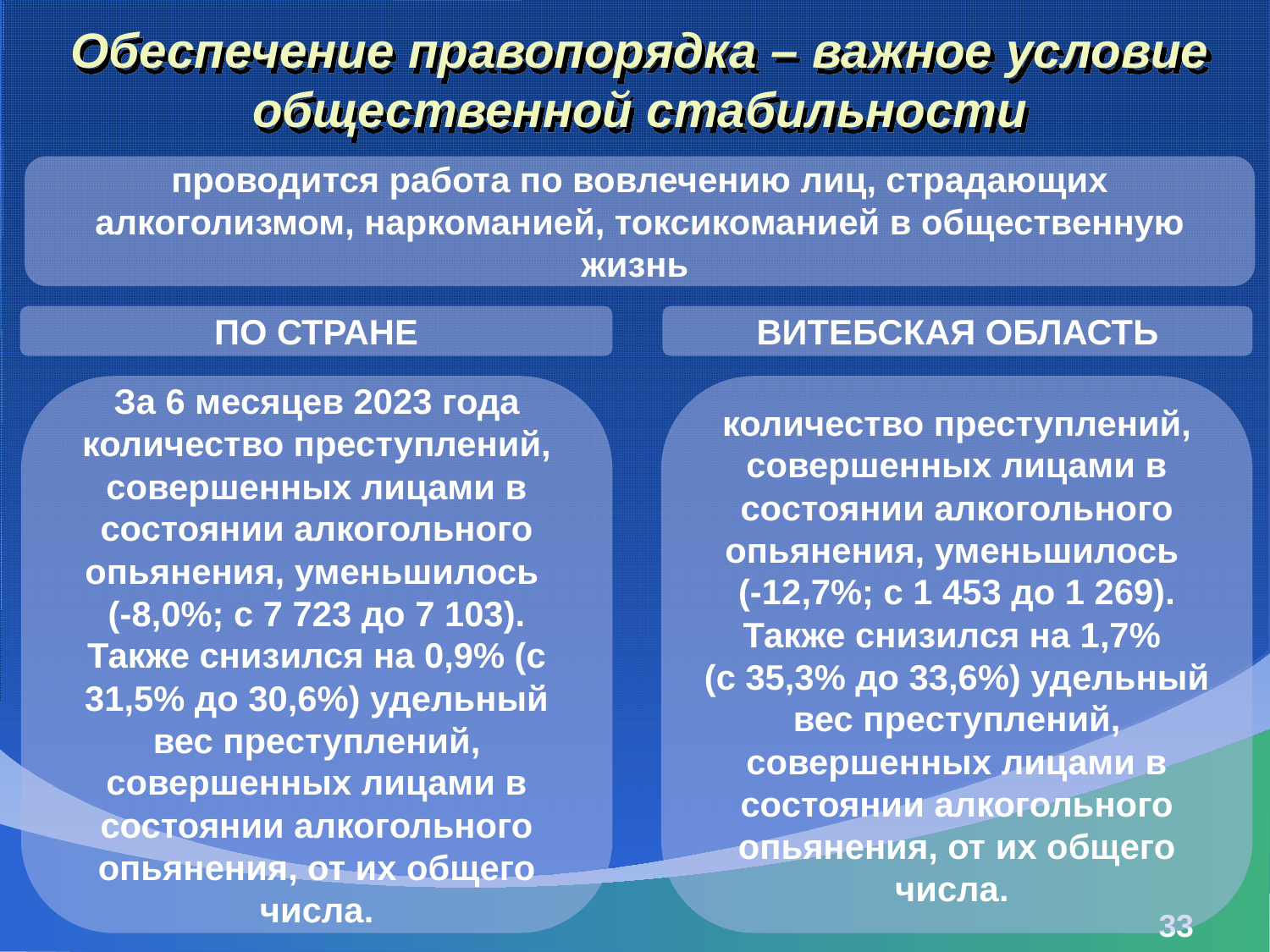

Обеспечение правопорядка – важное условие общественной стабильности
проводится работа по вовлечению лиц, страдающих алкоголизмом, наркоманией, токсикоманией в общественную жизнь
ПО СТРАНЕ
ВИТЕБСКАЯ ОБЛАСТЬ
количество преступлений, совершенных лицами в состоянии алкогольного опьянения, уменьшилось
(-12,7%; с 1 453 до 1 269). Также снизился на 1,7%
(с 35,3% до 33,6%) удельный вес преступлений, совершенных лицами в состоянии алкогольного опьянения, от их общего числа.
За 6 месяцев 2023 года количество преступлений, совершенных лицами в состоянии алкогольного опьянения, уменьшилось
(-8,0%; с 7 723 до 7 103). Также снизился на 0,9% (с 31,5% до 30,6%) удельный вес преступлений, совершенных лицами в состоянии алкогольного опьянения, от их общего числа.
33